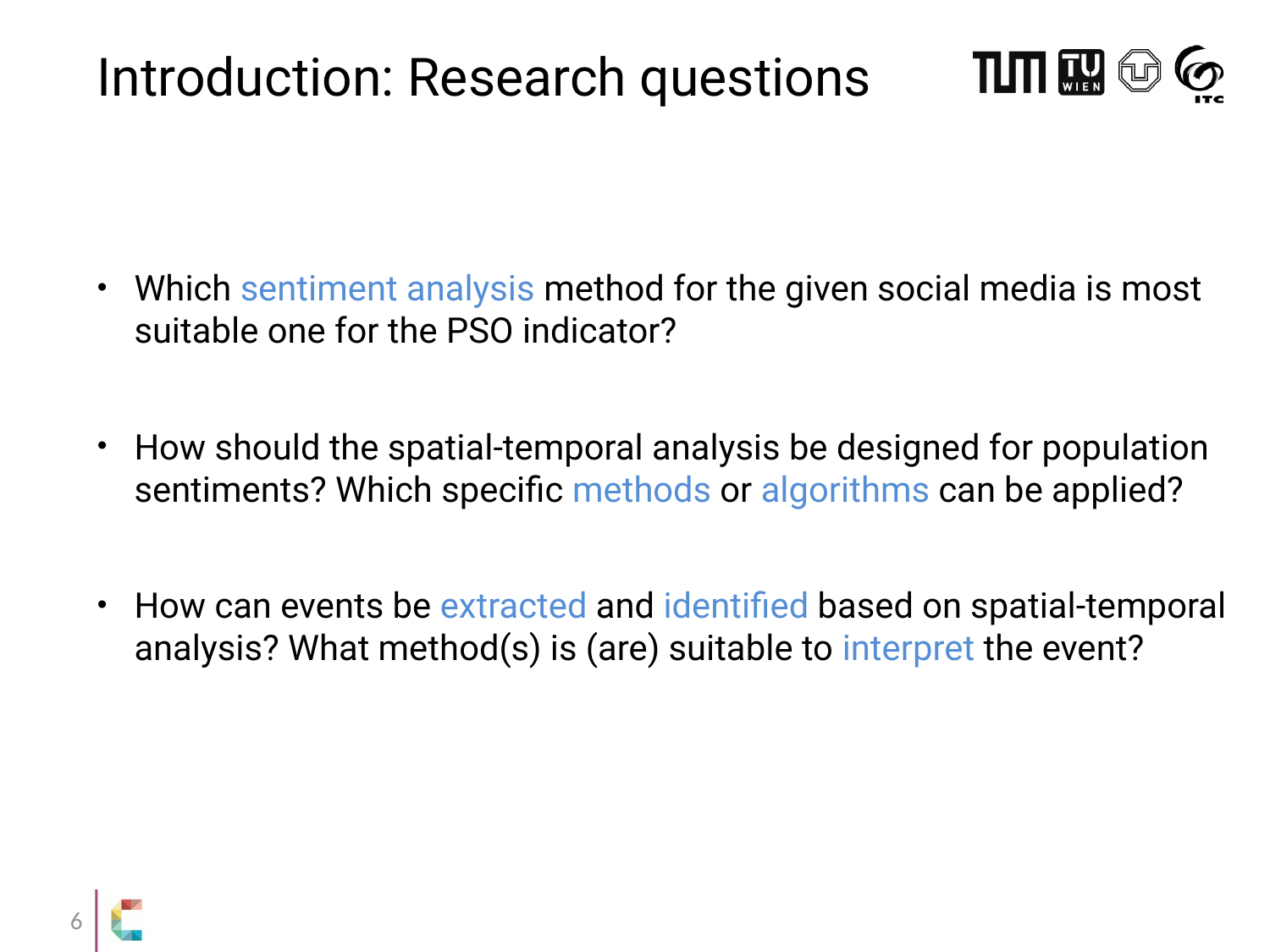

# Introduction: Research questions

Which sentiment analysis method for the given social media is most suitable one for the PSO indicator?

How should the spatial-temporal analysis be designed for population sentiments? Which specific methods or algorithms can be applied?

How can events be extracted and identified based on spatial-temporal analysis? What method(s) is (are) suitable to interpret the event?

6